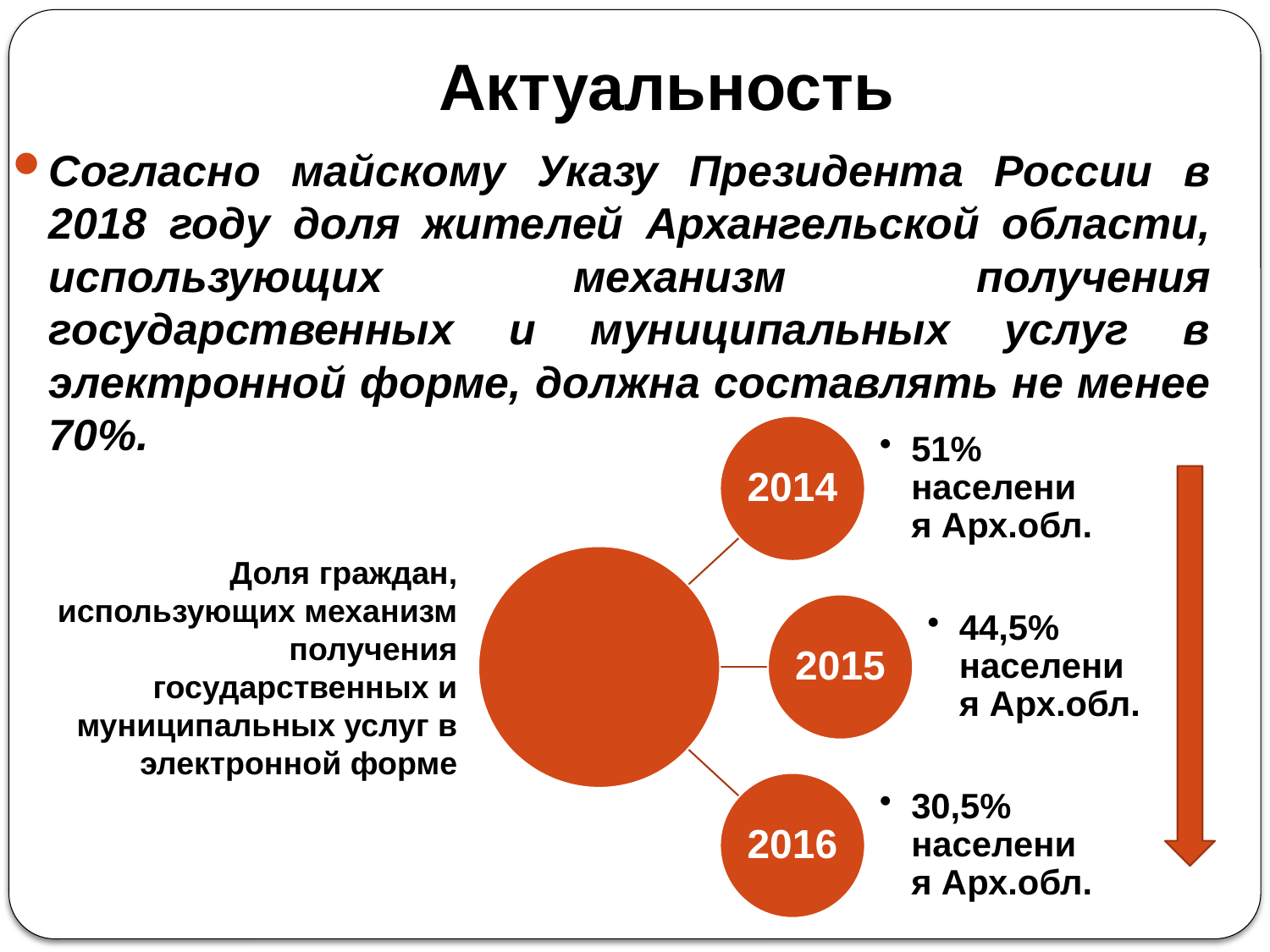

# Актуальность
Согласно майскому Указу Президента России в 2018 году доля жителей Архангельской области, использующих механизм получения государственных и муниципальных услуг в электронной форме, должна составлять не менее 70%.
2014
51% населения Арх.обл.
2015
44,5% населения Арх.обл.
2016
30,5% населения Арх.обл.

Доля граждан, использующих механизм получения государственных и муниципальных услуг в электронной форме